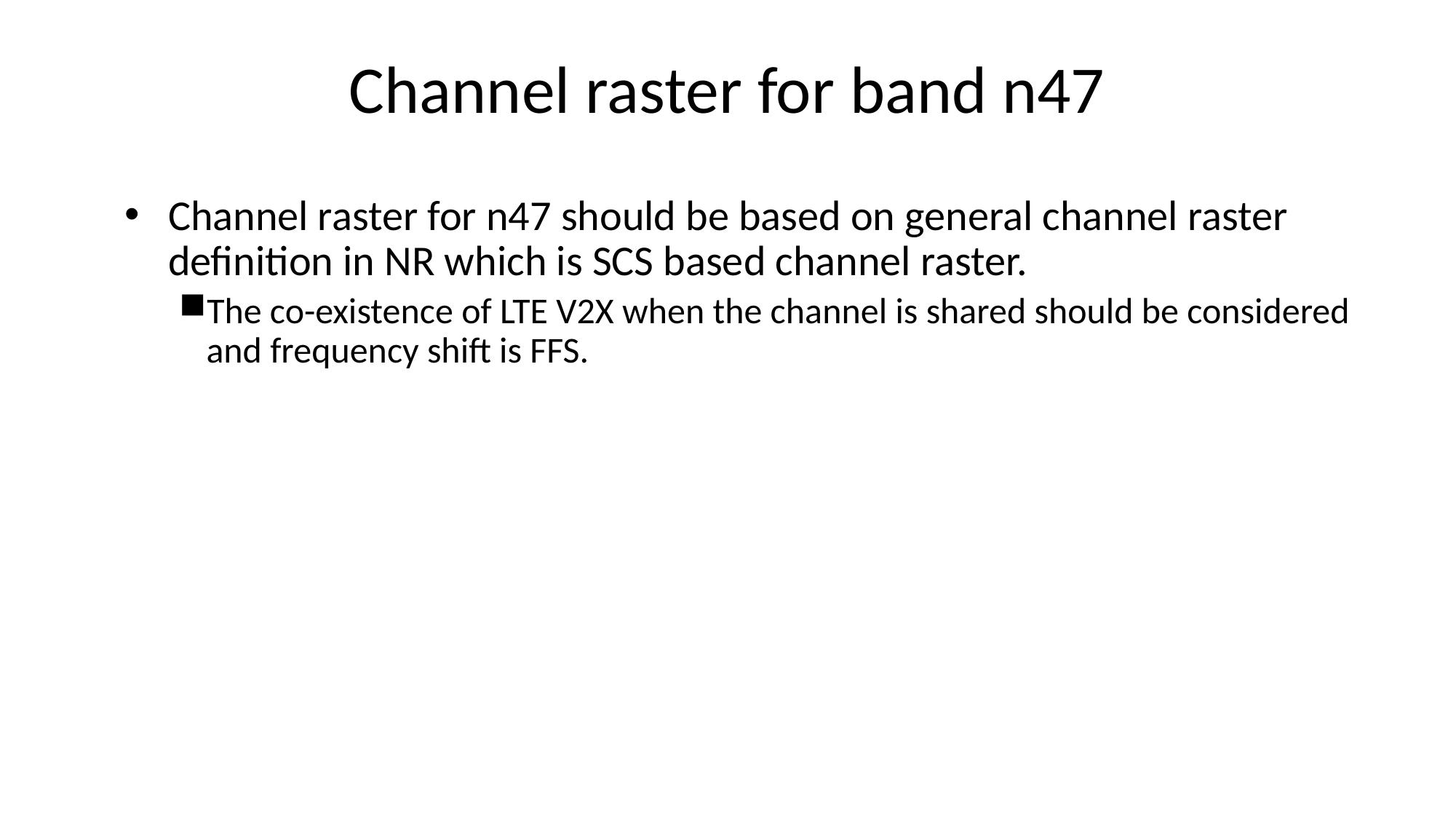

# Channel raster for band n47
Channel raster for n47 should be based on general channel raster definition in NR which is SCS based channel raster.
The co-existence of LTE V2X when the channel is shared should be considered and frequency shift is FFS.